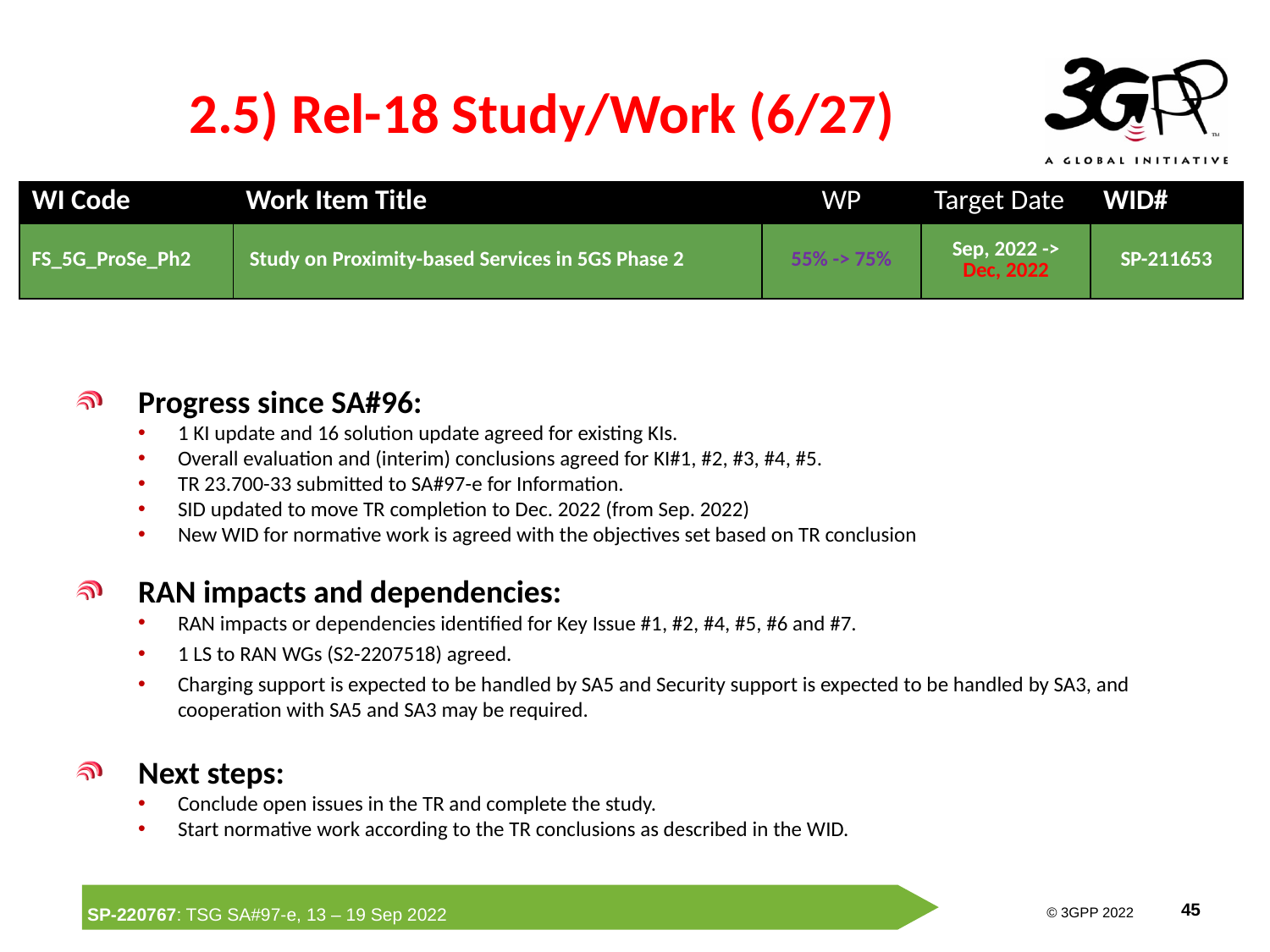

# 2.5) Rel-18 Study/Work (6/27)
| WI Code | Work Item Title | WP | Target Date | WID# |
| --- | --- | --- | --- | --- |
| FS\_5G\_ProSe\_Ph2 | Study on Proximity-based Services in 5GS Phase 2 | 55% -> 75% | Sep, 2022 -> Dec, 2022 | SP-211653 |
Progress since SA#96:
1 KI update and 16 solution update agreed for existing KIs.
Overall evaluation and (interim) conclusions agreed for KI#1, #2, #3, #4, #5.
TR 23.700-33 submitted to SA#97-e for Information.
SID updated to move TR completion to Dec. 2022 (from Sep. 2022)
New WID for normative work is agreed with the objectives set based on TR conclusion

RAN impacts and dependencies:
RAN impacts or dependencies identified for Key Issue #1, #2, #4, #5, #6 and #7.
1 LS to RAN WGs (S2-2207518) agreed.
Charging support is expected to be handled by SA5 and Security support is expected to be handled by SA3, and cooperation with SA5 and SA3 may be required.

Next steps:
Conclude open issues in the TR and complete the study.
Start normative work according to the TR conclusions as described in the WID.